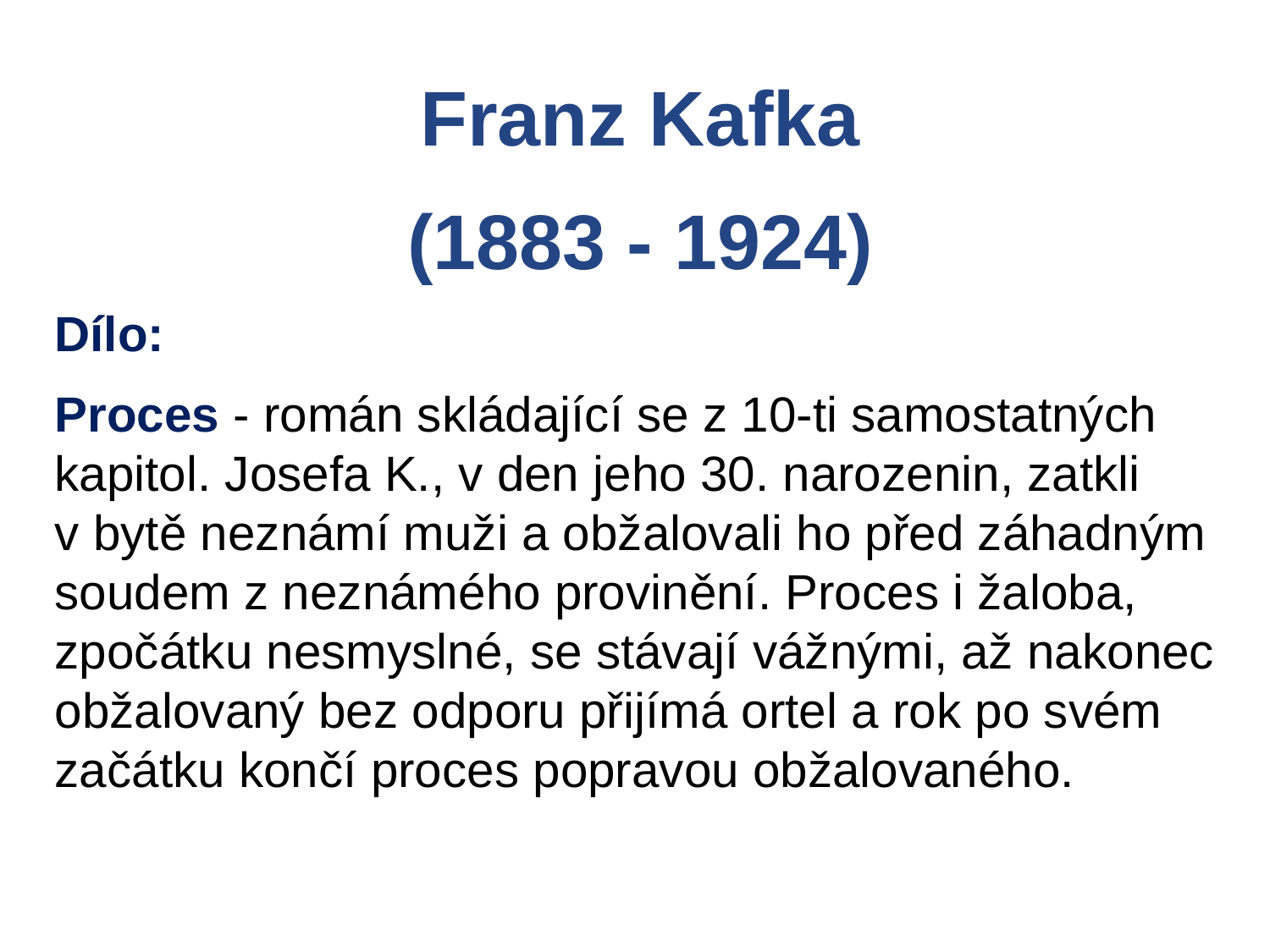

Franz Kafka
(1883 - 1924)
Dílo:
Proces - román skládající se z 10-ti samostatných kapitol. Josefa K., v den jeho 30. narozenin, zatkli
v bytě neznámí muži a obžalovali ho před záhadným soudem z neznámého provinění. Proces i žaloba, zpočátku nesmyslné, se stávají vážnými, až nakonec obžalovaný bez odporu přijímá ortel a rok po svém začátku končí proces popravou obžalovaného.